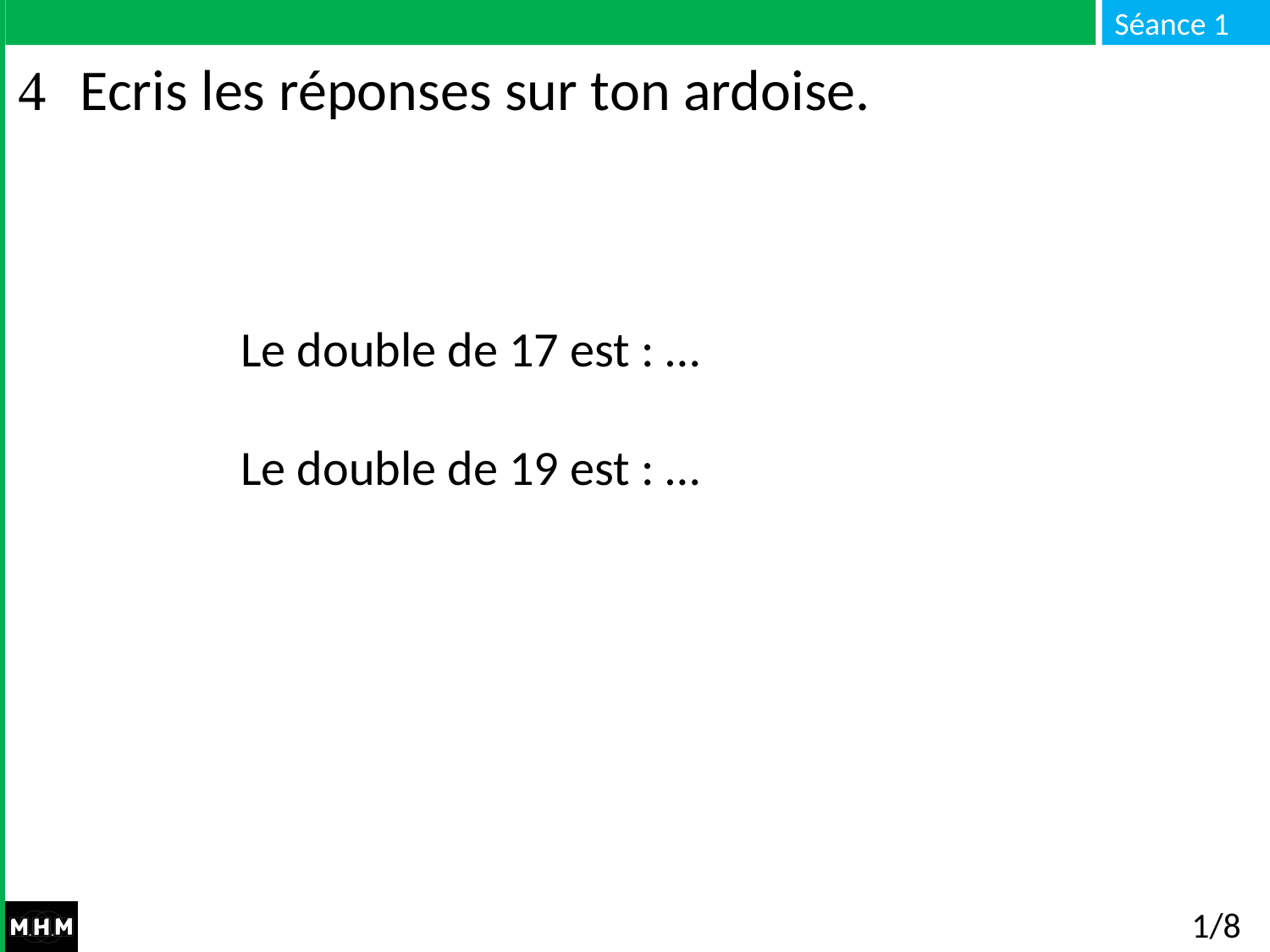

# Ecris les réponses sur ton ardoise.
Le double de 17 est : …
Le double de 19 est : …

1/8